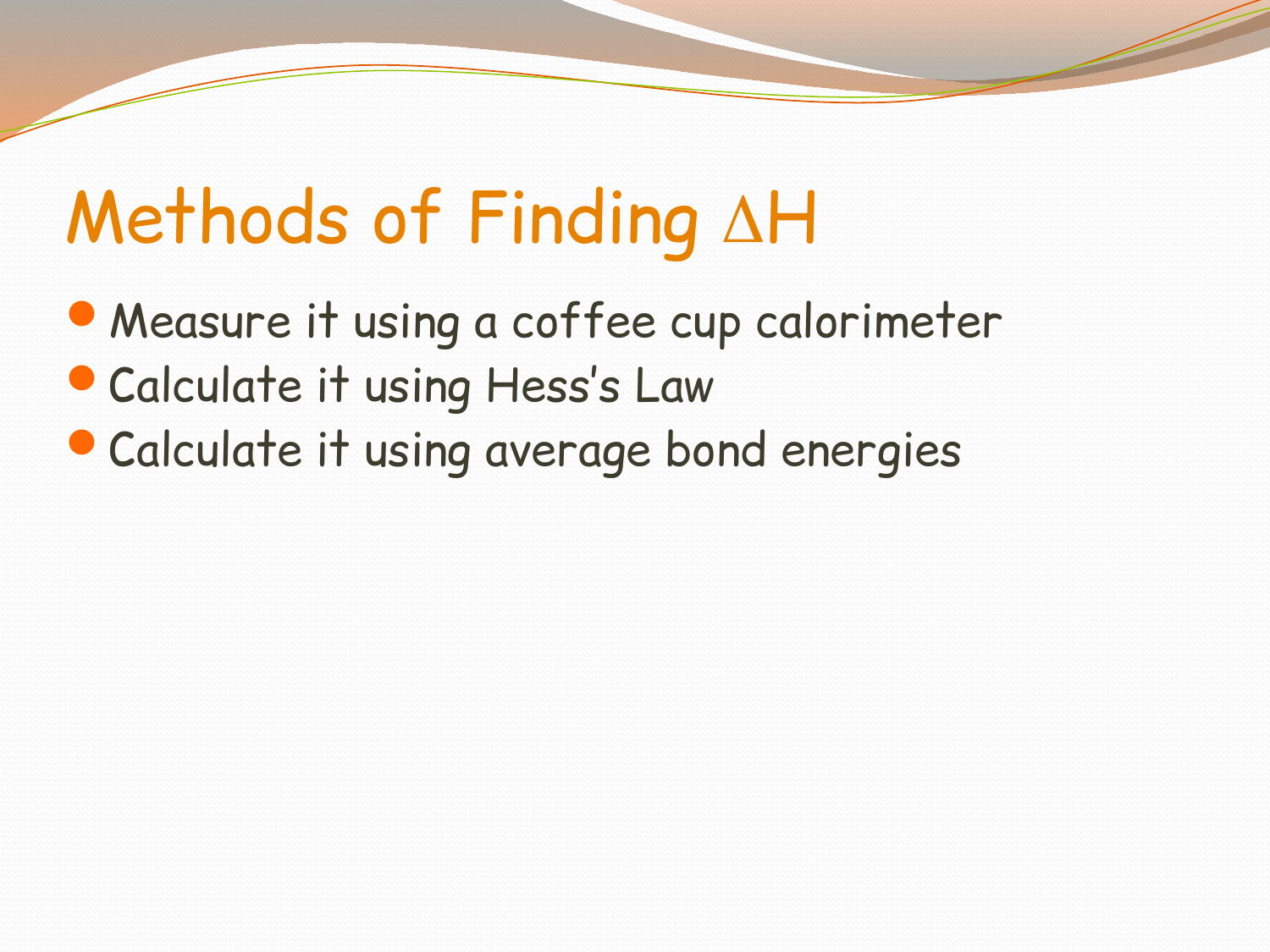

# Methods of Finding ΔH
Measure it using a coffee cup calorimeter
Calculate it using Hess’s Law
Calculate it using average bond energies